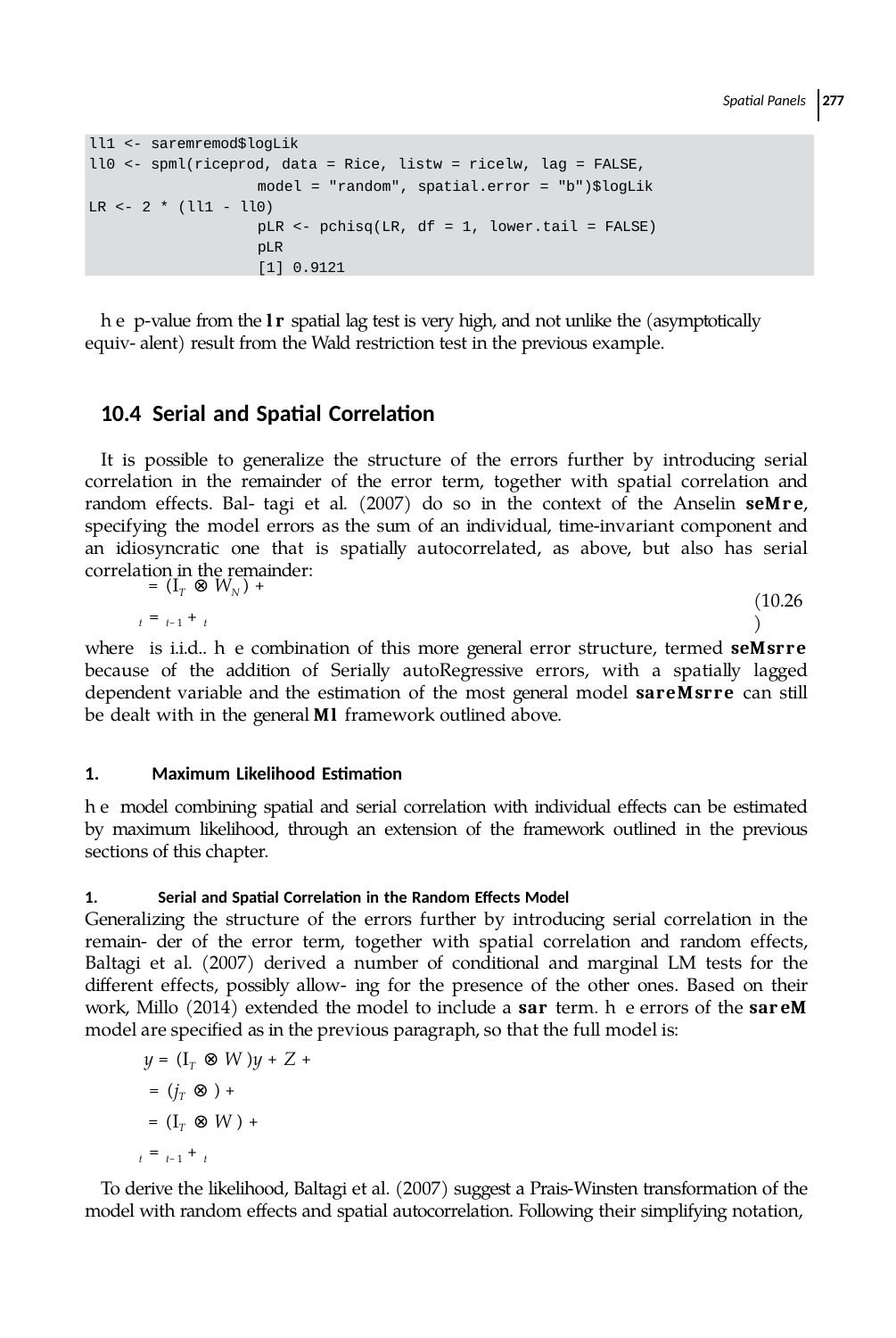

Spatial Panels  277

ll1 <- saremremod$logLik
ll0 <- spml(riceprod, data = Rice, listw = ricelw, lag = FALSE,
model = "random", spatial.error = "b")$logLik LR <- 2 * (ll1 - ll0)
pLR <- pchisq(LR, df = 1, lower.tail = FALSE)
pLR
[1] 0.9121
he p-value from the lr spatial lag test is very high, and not unlike the (asymptotically equiv- alent) result from the Wald restriction test in the previous example.

10.4	Serial and Spatial Correlation

It is possible to generalize the structure of the errors further by introducing serial correlation in the remainder of the error term, together with spatial correlation and random effects. Bal- tagi et al. (2007) do so in the context of the Anselin semre, specifying the model errors as the sum of an individual, time-invariant component and an idiosyncratic one that is spatially autocorrelated, as above, but also has serial correlation in the remainder:
 = (IT ⊗ WN ) +
t = t−1 + t
(10.26)
where  is i.i.d.. he combination of this more general error structure, termed semsrre because of the addition of Serially autoRegressive errors, with a spatially lagged dependent variable and the estimation of the most general model saremsrre can still be dealt with in the general ml framework outlined above.

Maximum Likelihood Estimation
he model combining spatial and serial correlation with individual effects can be estimated by maximum likelihood, through an extension of the framework outlined in the previous sections of this chapter.

Serial and Spatial Correlation in the Random Effects Model
Generalizing the structure of the errors further by introducing serial correlation in the remain- der of the error term, together with spatial correlation and random effects, Baltagi et al. (2007) derived a number of conditional and marginal LM tests for the different effects, possibly allow- ing for the presence of the other ones. Based on their work, Millo (2014) extended the model to include a sar term. he errors of the sarem model are speciﬁed as in the previous paragraph, so that the full model is:
y = (IT ⊗ W )y + Z +
 = (jT ⊗ ) +
 = (IT ⊗ W ) +
t = t−1 + t
To derive the likelihood, Baltagi et al. (2007) suggest a Prais-Winsten transformation of the model with random effects and spatial autocorrelation. Following their simplifying notation,